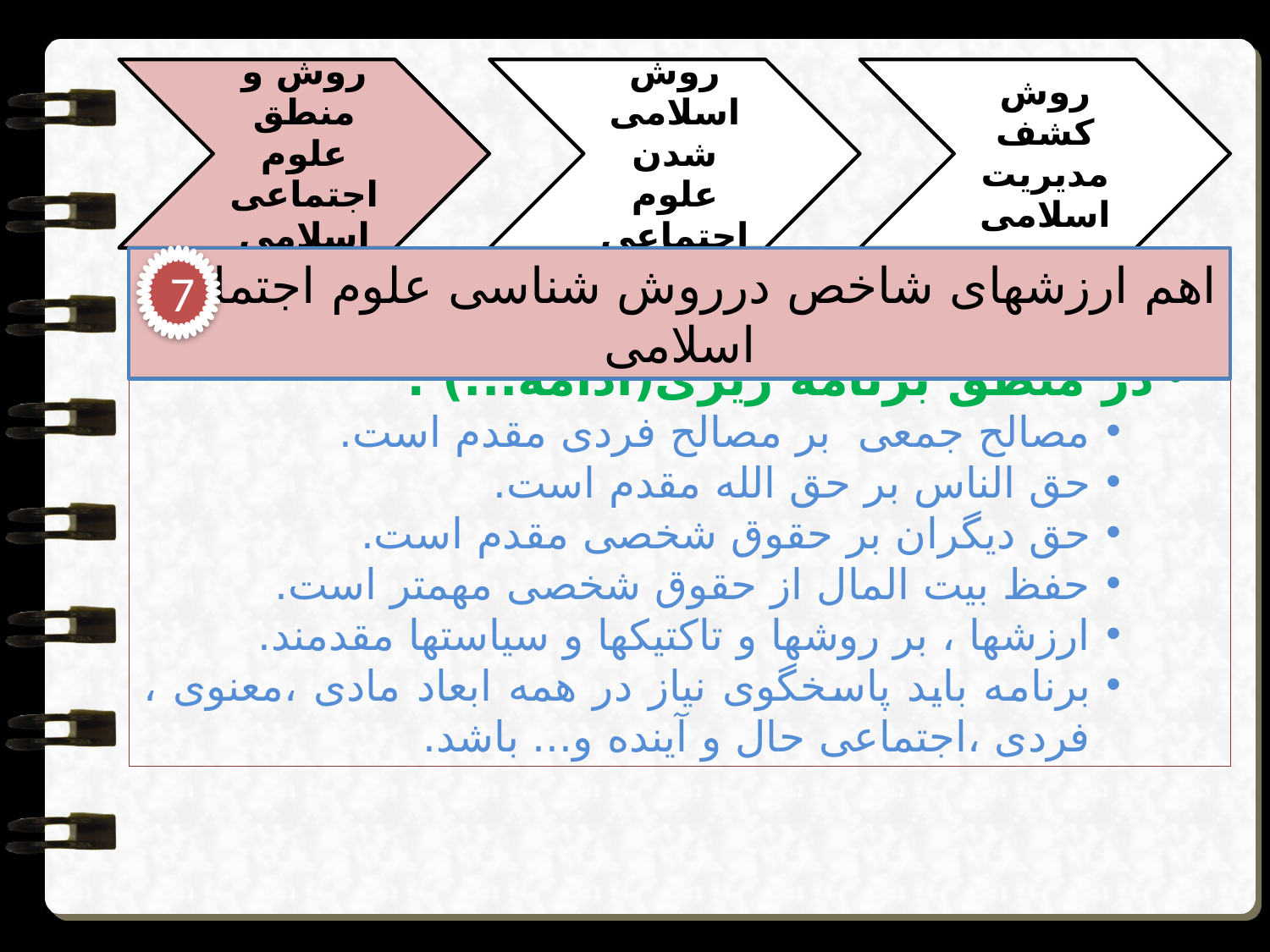

اهم ارزشهای شاخص درروش شناسی علوم اجتماعی اسلامی
7
در منطق برنامه ریزی(ادامه...) :
مصالح جمعی  بر مصالح فردی مقدم است.
حق الناس بر حق الله مقدم است.
حق دیگران بر حقوق شخصی مقدم است.
حفظ بیت المال از حقوق شخصی مهمتر است.
ارزشها ، بر روشها و تاکتیکها و سیاستها مقدمند.
برنامه باید پاسخگوی نیاز در همه ابعاد مادی ،معنوی ، فردی ،اجتماعی حال و آینده و... باشد.